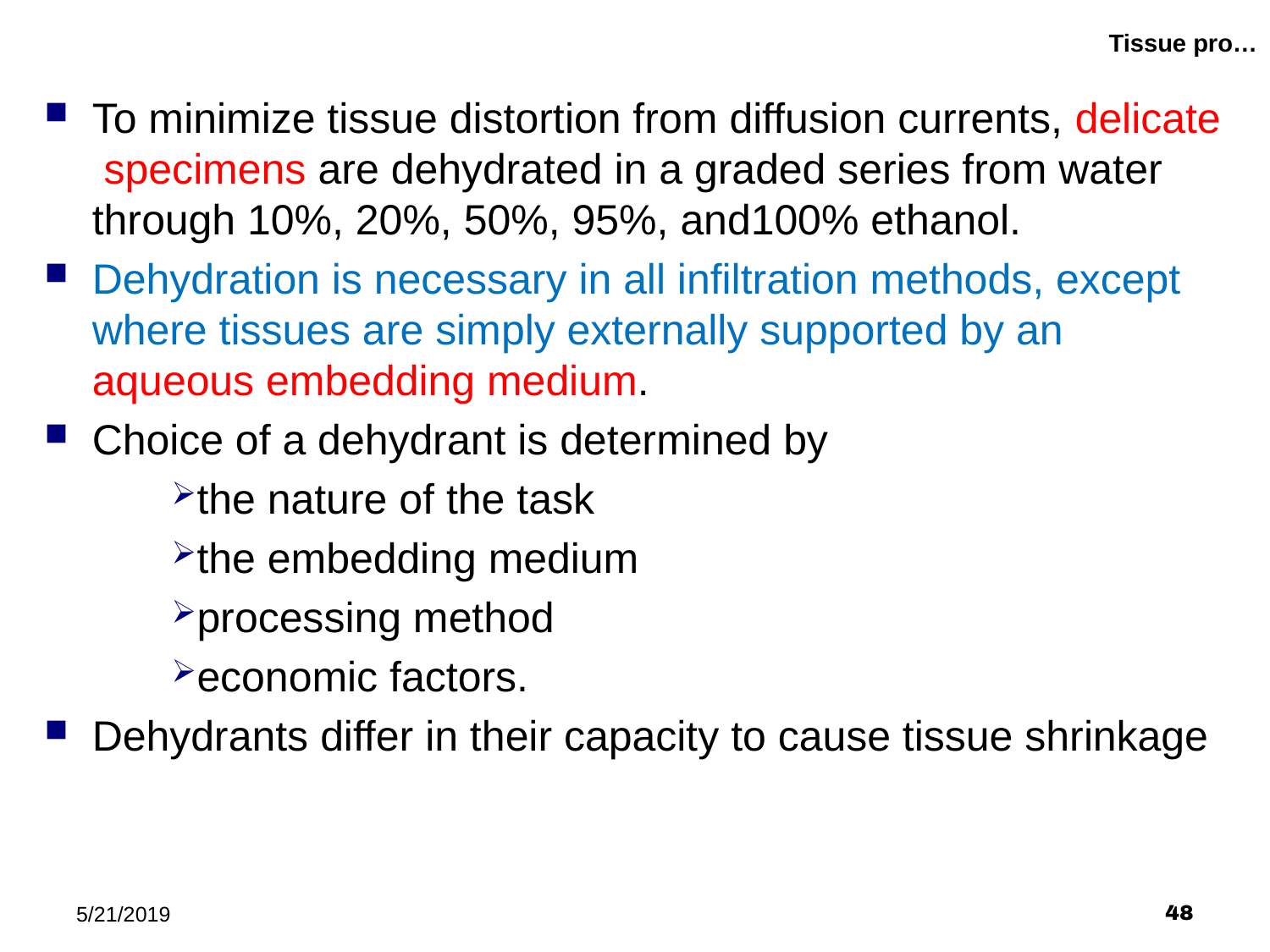

# Tissue pro…
To minimize tissue distortion from diffusion currents, delicate  specimens are dehydrated in a graded series from water through 10%, 20%, 50%, 95%, and100% ethanol.
Dehydration is necessary in all infiltration methods, except where tissues are simply externally supported by an aqueous embedding medium.
Choice of a dehydrant is determined by
the nature of the task
the embedding medium
processing method
economic factors.
Dehydrants differ in their capacity to cause tissue shrinkage
5/21/2019
48